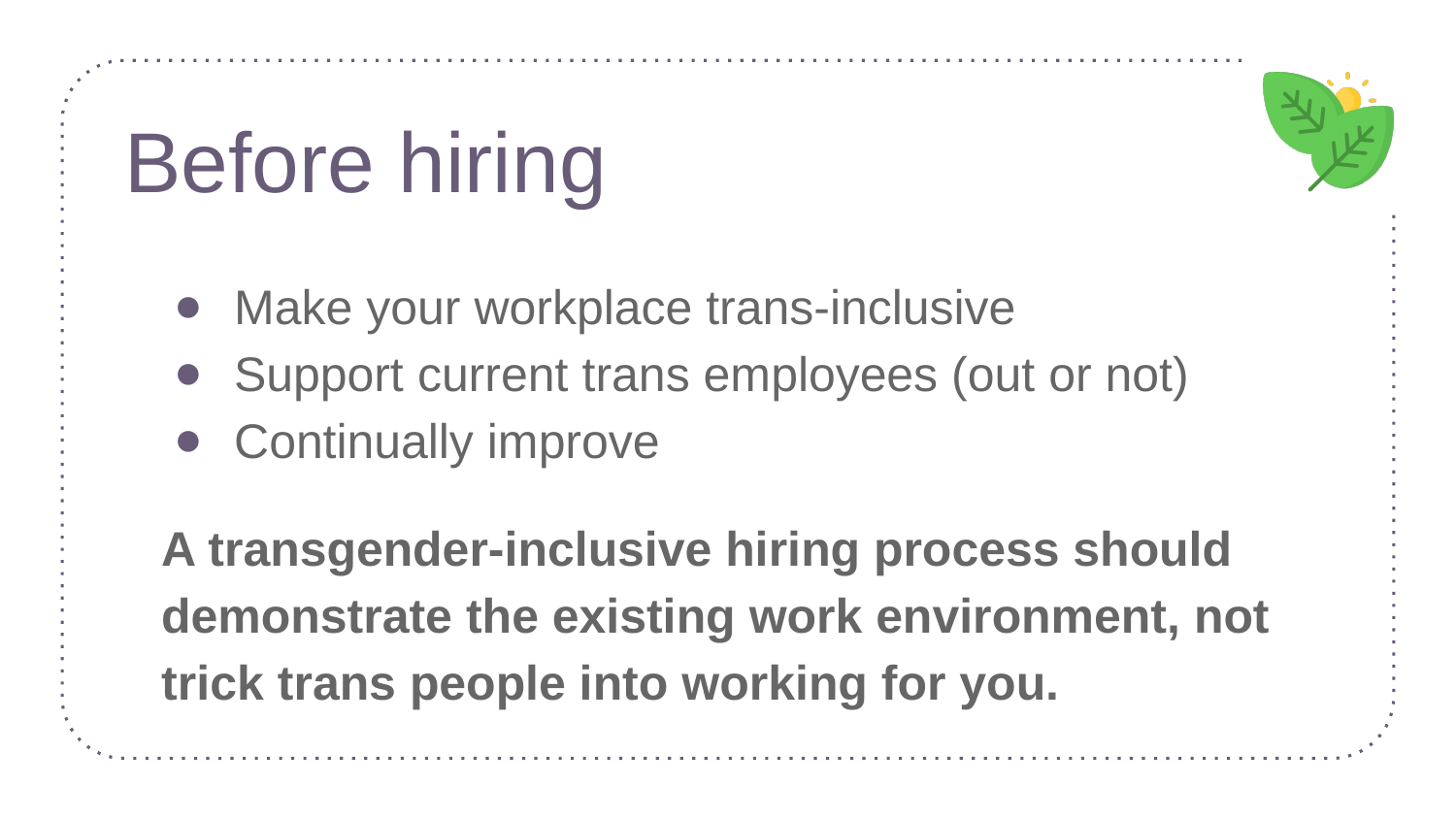

# Before hiring
Make your workplace trans-inclusive
Support current trans employees (out or not)
Continually improve

A transgender-inclusive hiring process should demonstrate the existing work environment, not trick trans people into working for you.